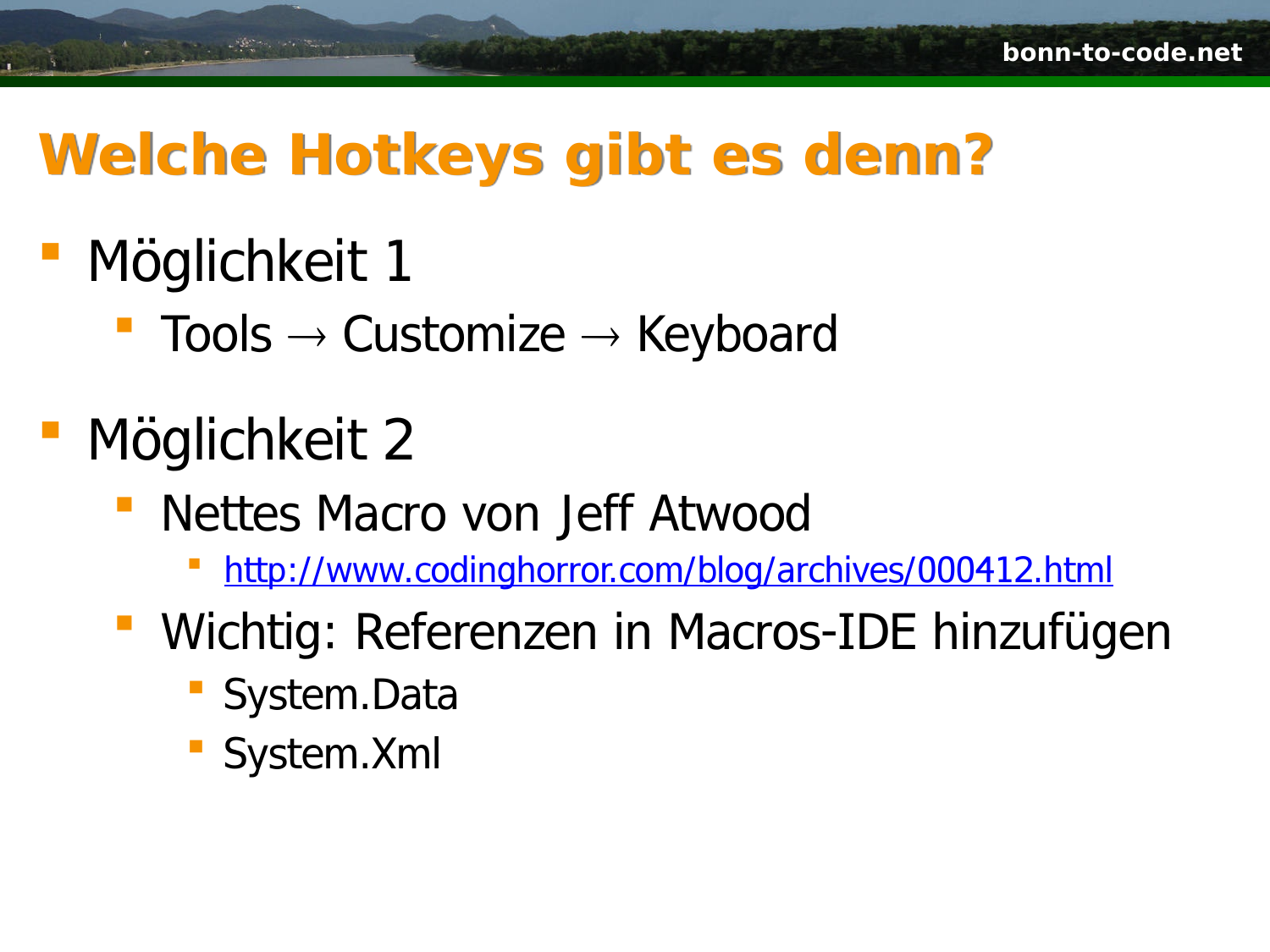

# Welche Hotkeys gibt es denn?
Möglichkeit 1
Tools → Customize → Keyboard
Möglichkeit 2
Nettes Macro von Jeff Atwood
http://www.codinghorror.com/blog/archives/000412.html
Wichtig: Referenzen in Macros-IDE hinzufügen
System.Data
System.Xml